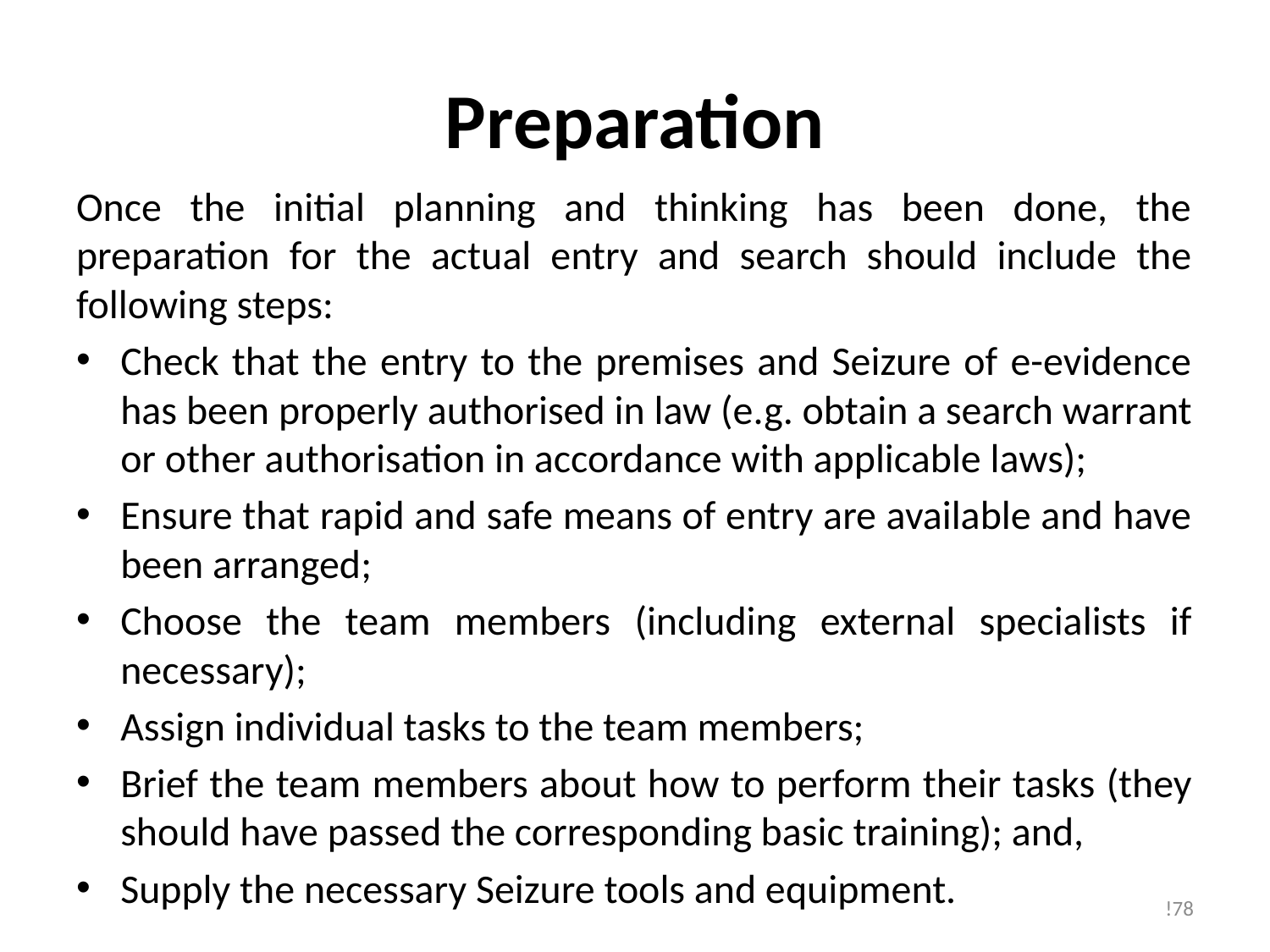

# Preparation
Once the initial planning and thinking has been done, the preparation for the actual entry and search should include the following steps:
Check that the entry to the premises and Seizure of e-evidence has been properly authorised in law (e.g. obtain a search warrant or other authorisation in accordance with applicable laws);
Ensure that rapid and safe means of entry are available and have been arranged;
Choose the team members (including external specialists if necessary);
Assign individual tasks to the team members;
Brief the team members about how to perform their tasks (they should have passed the corresponding basic training); and,
Supply the necessary Seizure tools and equipment.

!78